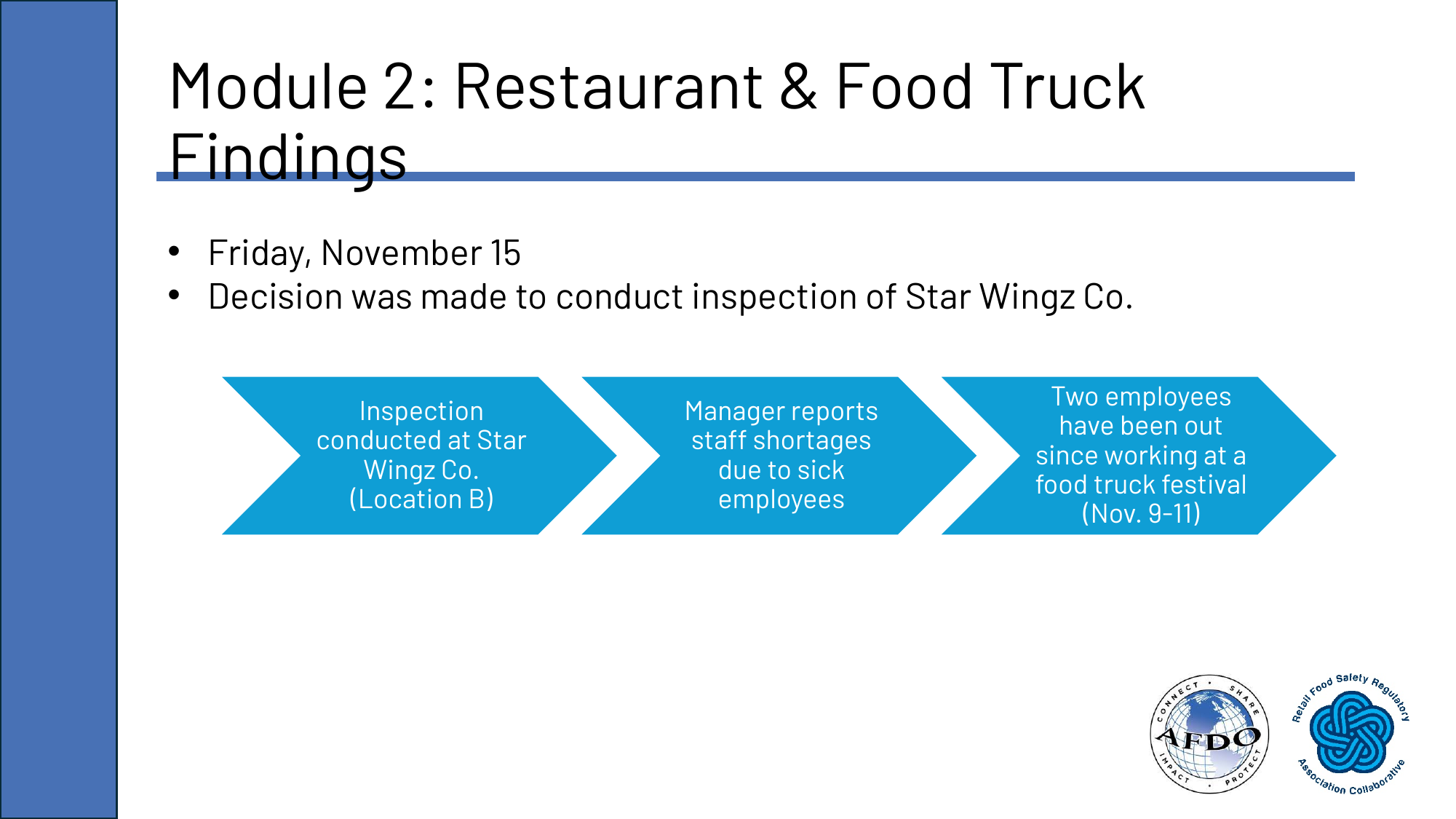

# Module 2: Restaurant & Food Truck Findings
Inspection conducted at Star Wingz Co. (Location B)
Manager reports staff shortages due to sick employees
Two employees have been out since working at a food truck festival (Nov. 9-11)
Friday, November 15
Decision was made to conduct inspection of Star Wingz Co.